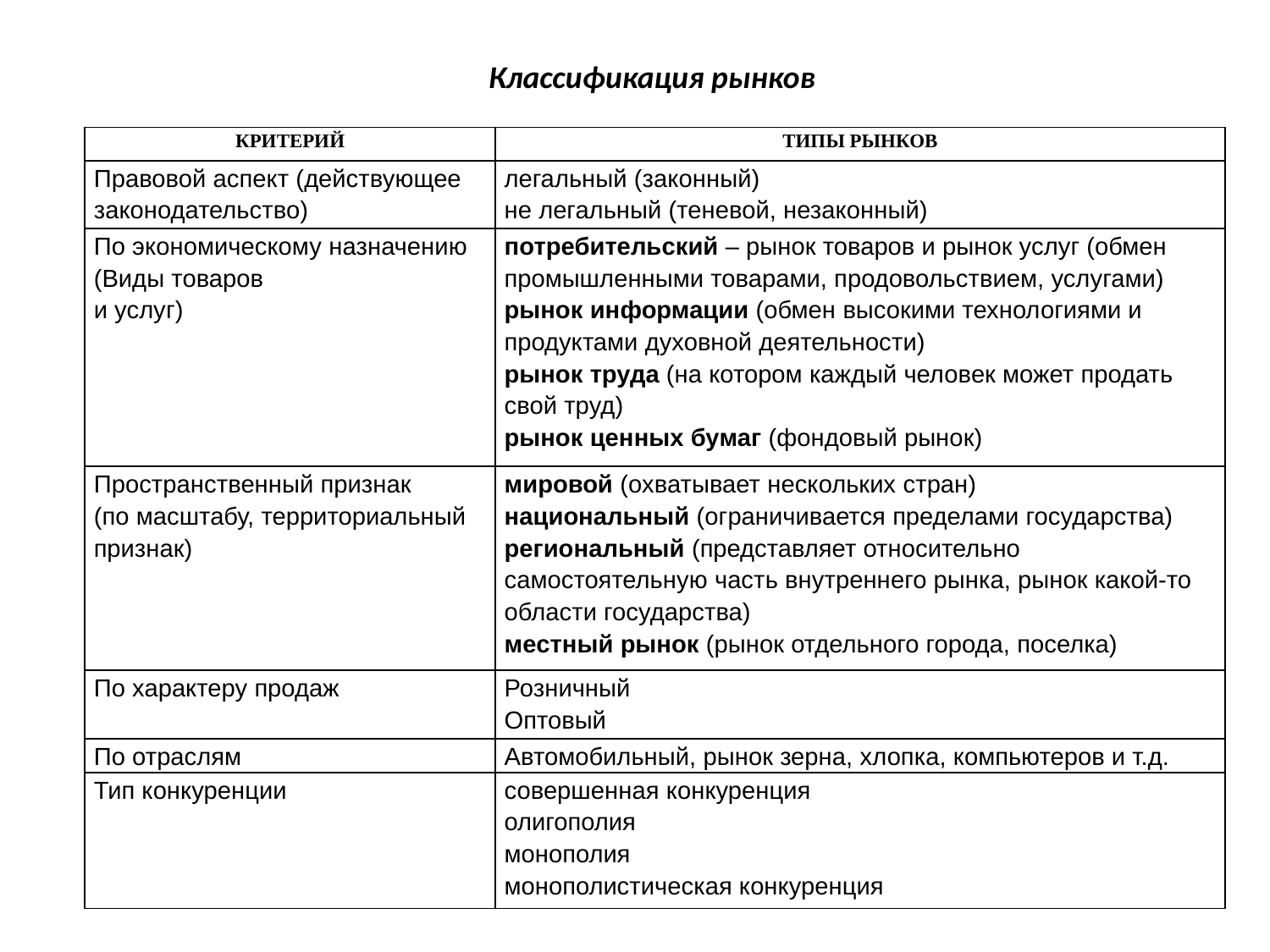

Классификация рынков
| КРИТЕРИЙ | ТИПЫ РЫНКОВ |
| --- | --- |
| Правовой аспект (действующее законодательство) | легальный (законный) не легальный (теневой, незаконный) |
| По экономическому назначению (Виды товаров и услуг) | потребительский – рынок товаров и рынок услуг (обмен промышленными товарами, продовольствием, услугами) рынок информации (обмен высокими технологиями и продуктами духовной деятельности) рынок труда (на котором каждый человек может продать свой труд) рынок ценных бумаг (фондовый рынок) |
| Пространственный признак (по масштабу, территориальный признак) | мировой (охватывает нескольких стран) национальный (ограничивается пределами государства) региональный (представляет относительно самостоятельную часть внутреннего рынка, рынок какой-то области государства) местный рынок (рынок отдельного города, поселка) |
| По характеру продаж | Розничный Оптовый |
| По отраслям | Автомобильный, рынок зерна, хлопка, компьютеров и т.д. |
| Тип конкуренции | совершенная конкуренция олигополия монополия монополистическая конкуренция |